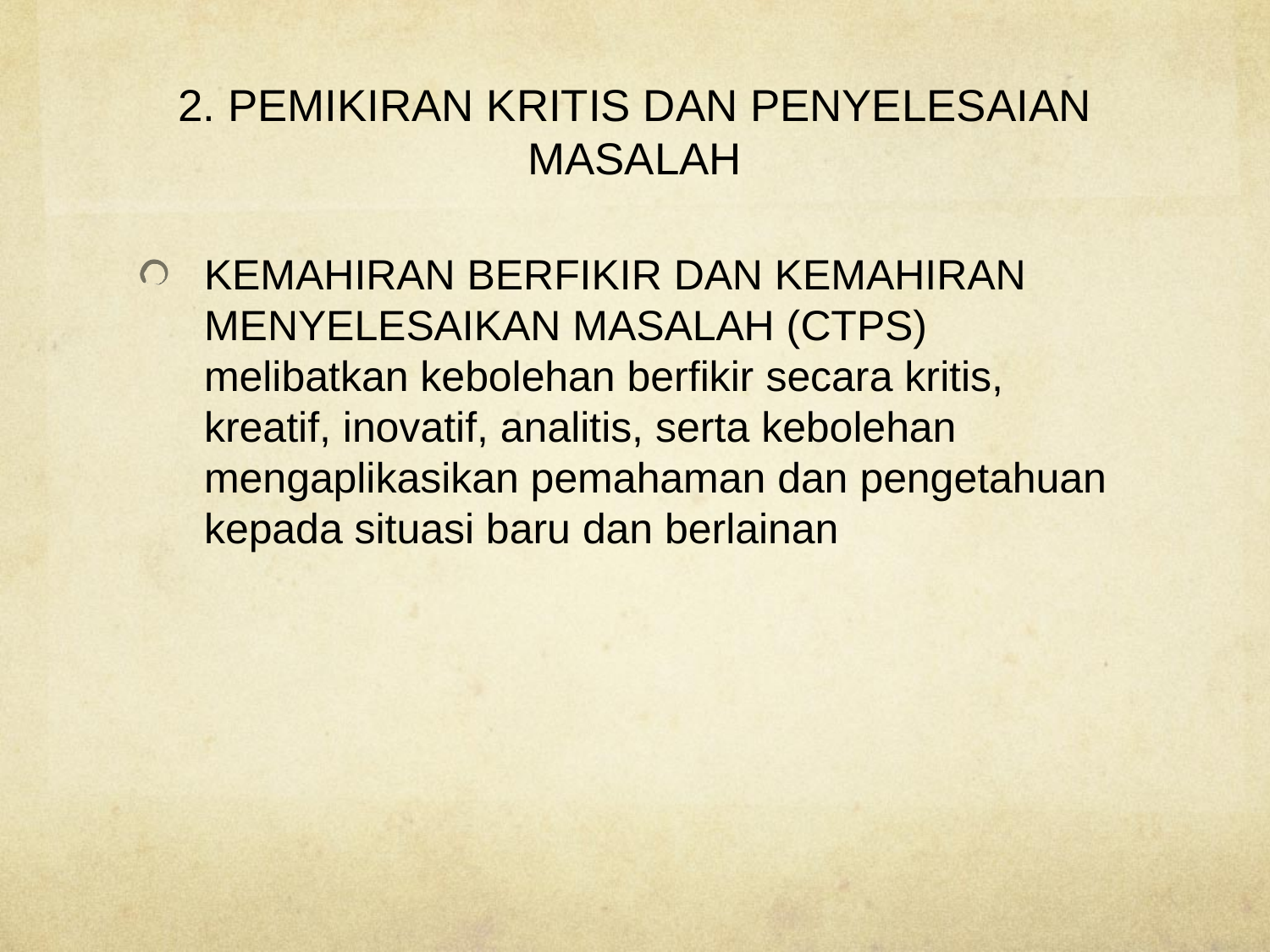

# 2. PEMIKIRAN KRITIS DAN PENYELESAIAN MASALAH
KEMAHIRAN BERFIKIR DAN KEMAHIRAN MENYELESAIKAN MASALAH (CTPS) melibatkan kebolehan berfikir secara kritis, kreatif, inovatif, analitis, serta kebolehan mengaplikasikan pemahaman dan pengetahuan kepada situasi baru dan berlainan